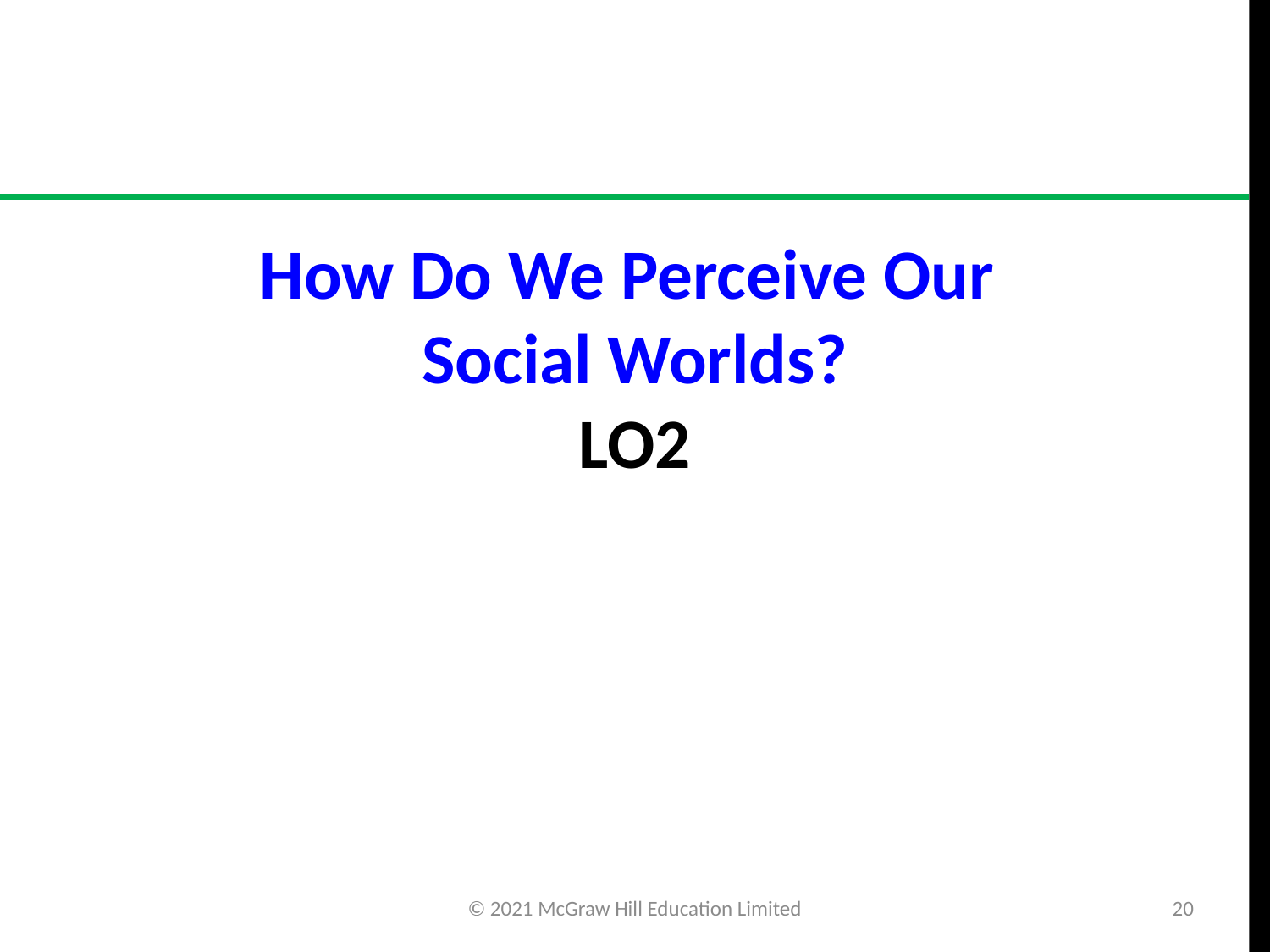

# How Do We Perceive Our Social Worlds? LO2

© 2021 McGraw Hill Education Limited
20